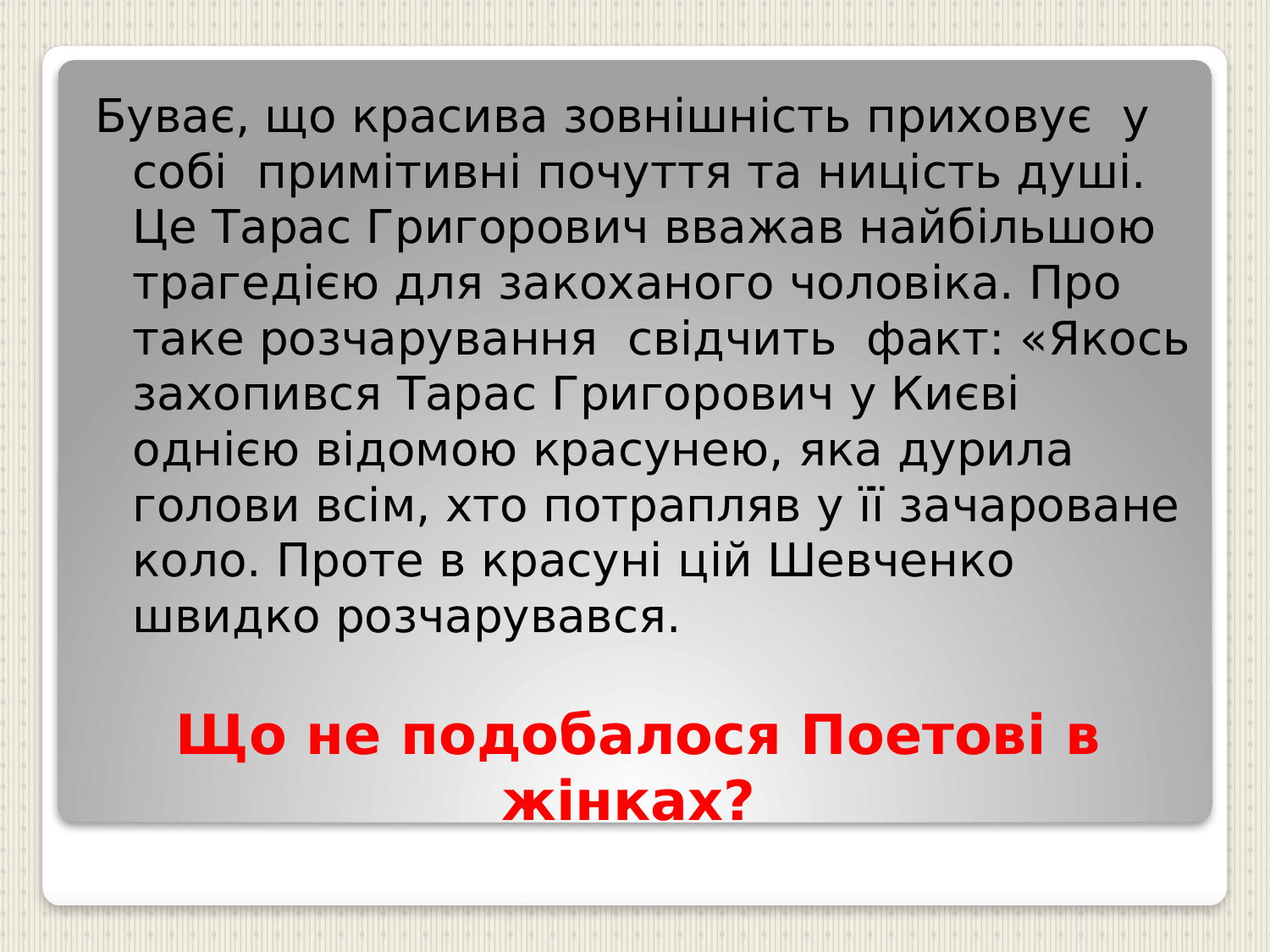

Буває, що красива зовнішність приховує  у собі  примітивні почуття та ницість душі.  Це Тарас Григорович вважав найбільшою трагедією для закоханого чоловіка. Про таке розчарування  свідчить  факт: «Якось захопився Тарас Григорович у Києві однією відомою красунею, яка дурила голови всім, хто потрапляв у її зачароване коло. Проте в красуні цій Шевченко швидко розчарувався.
# Що не подобалося Поетові в жінках?